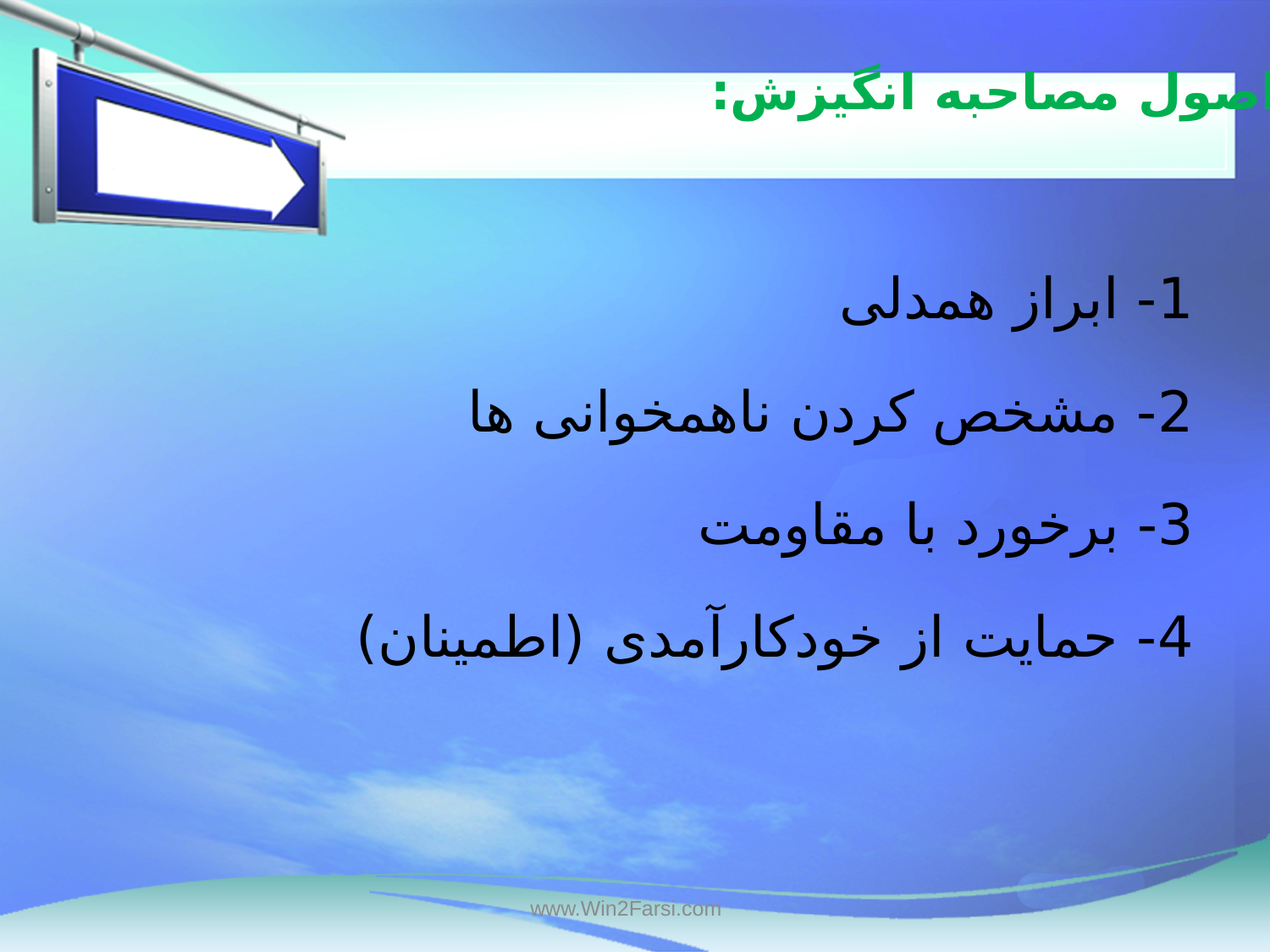

# اصول مصاحبه انگیزش:
1- ابراز همدلی
2- مشخص کردن ناهمخوانی ها
3- برخورد با مقاومت
4- حمایت از خودکارآمدی (اطمینان)

www.Win2Farsi.com